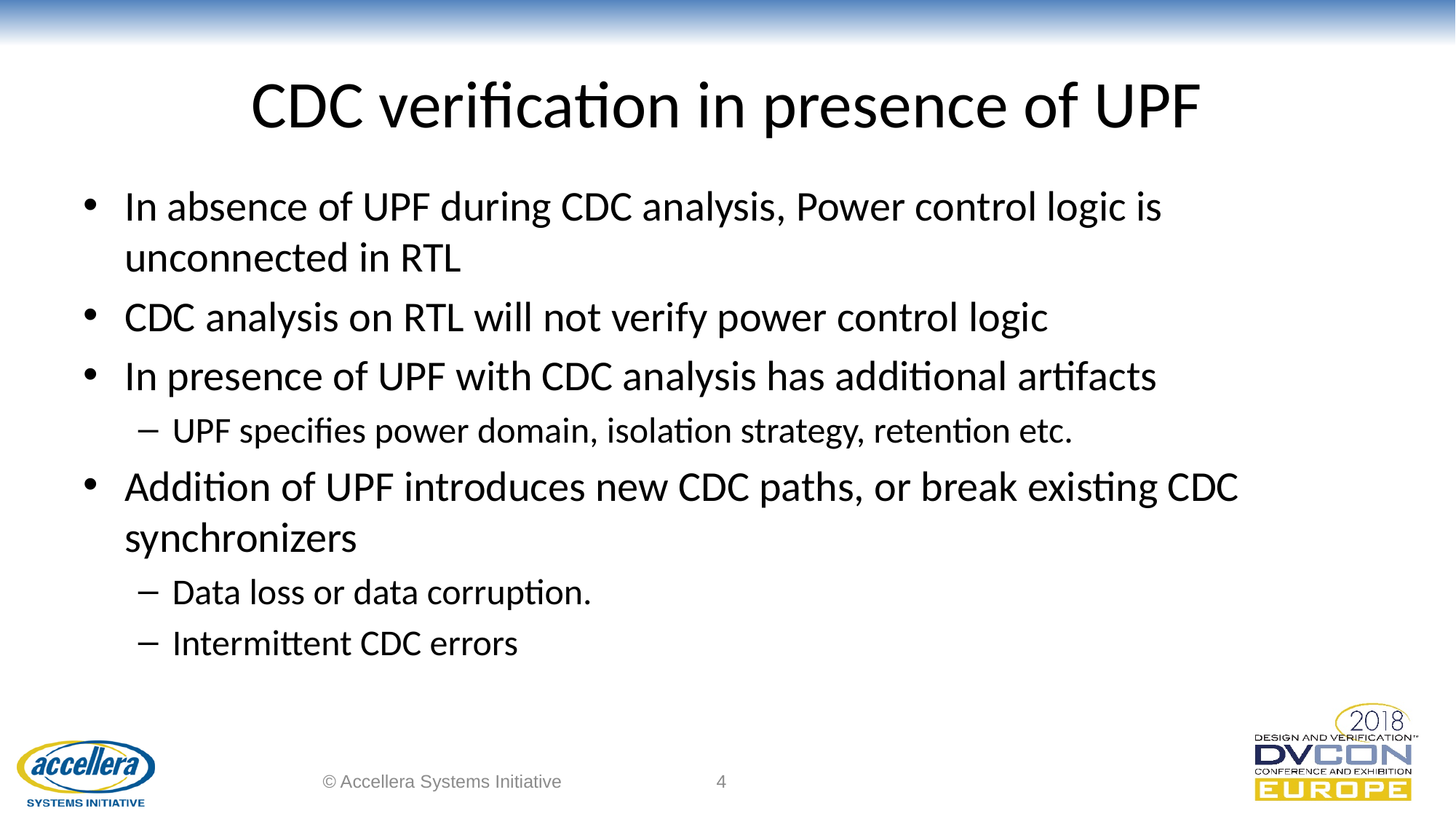

# CDC verification in presence of UPF
In absence of UPF during CDC analysis, Power control logic is unconnected in RTL
CDC analysis on RTL will not verify power control logic
In presence of UPF with CDC analysis has additional artifacts
UPF specifies power domain, isolation strategy, retention etc.
Addition of UPF introduces new CDC paths, or break existing CDC synchronizers
Data loss or data corruption.
Intermittent CDC errors

© Accellera Systems Initiative
4